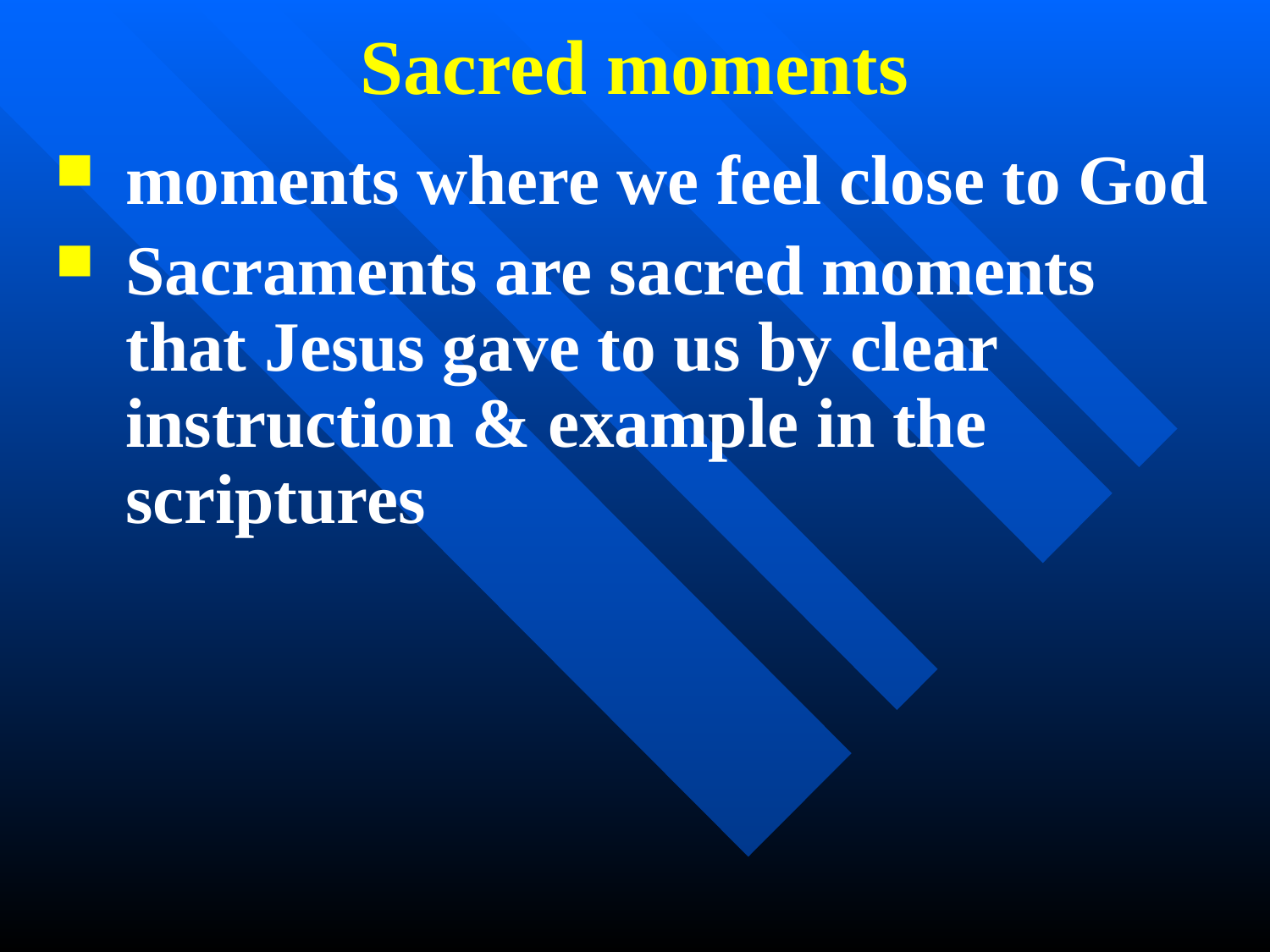

Sacred moments
moments where we feel close to God
Sacraments are sacred moments that Jesus gave to us by clear instruction & example in the scriptures